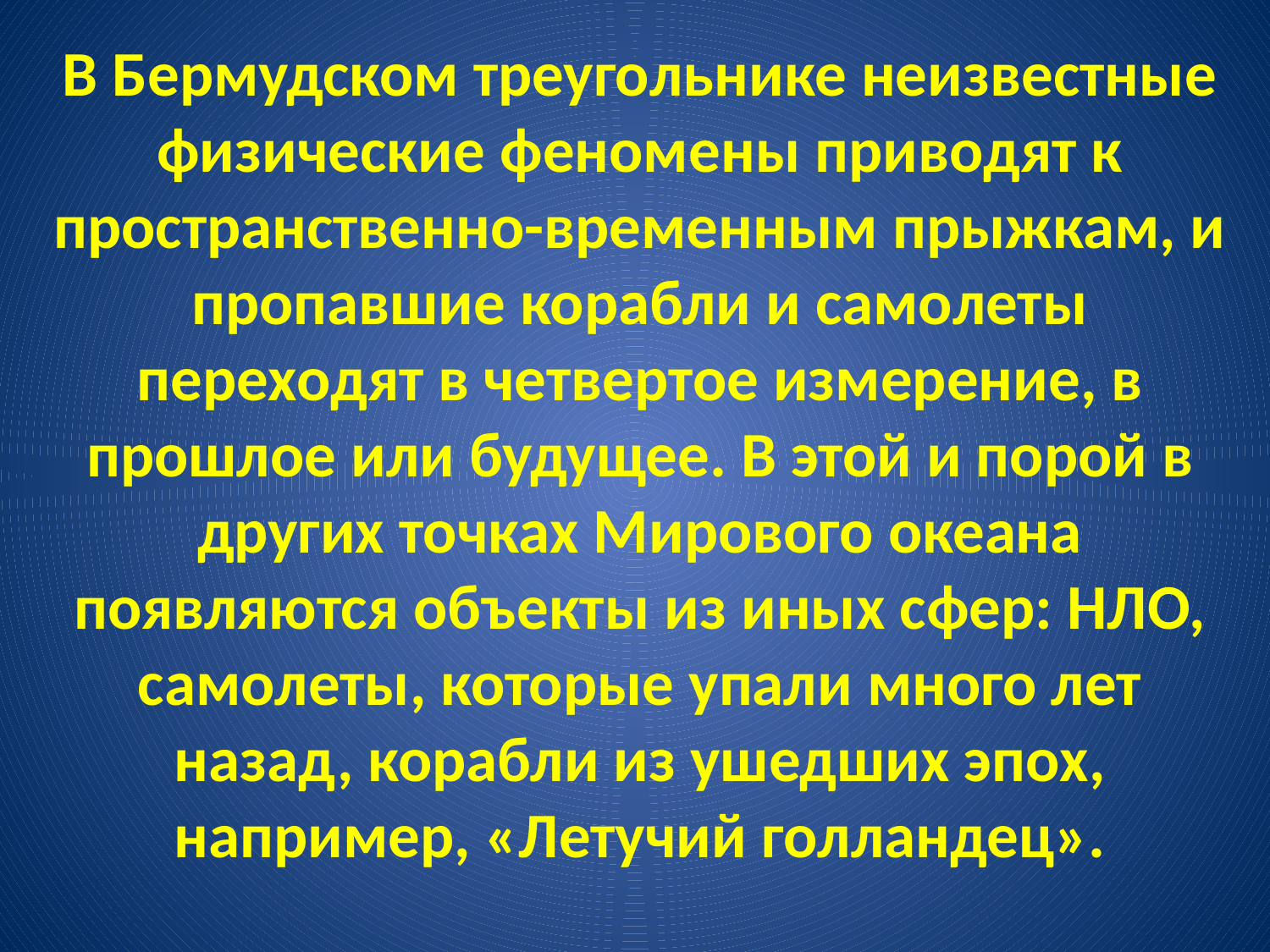

В Бермудском треугольнике неизвестные физические феномены приводят к пространственно-временным прыжкам, и пропавшие корабли и самолеты переходят в четвертое измерение, в прошлое или будущее. В этой и порой в других точках Мирового океана появляются объекты из иных сфер: НЛО, самолеты, которые упали много лет назад, корабли из ушедших эпох, например, «Летучий голландец».